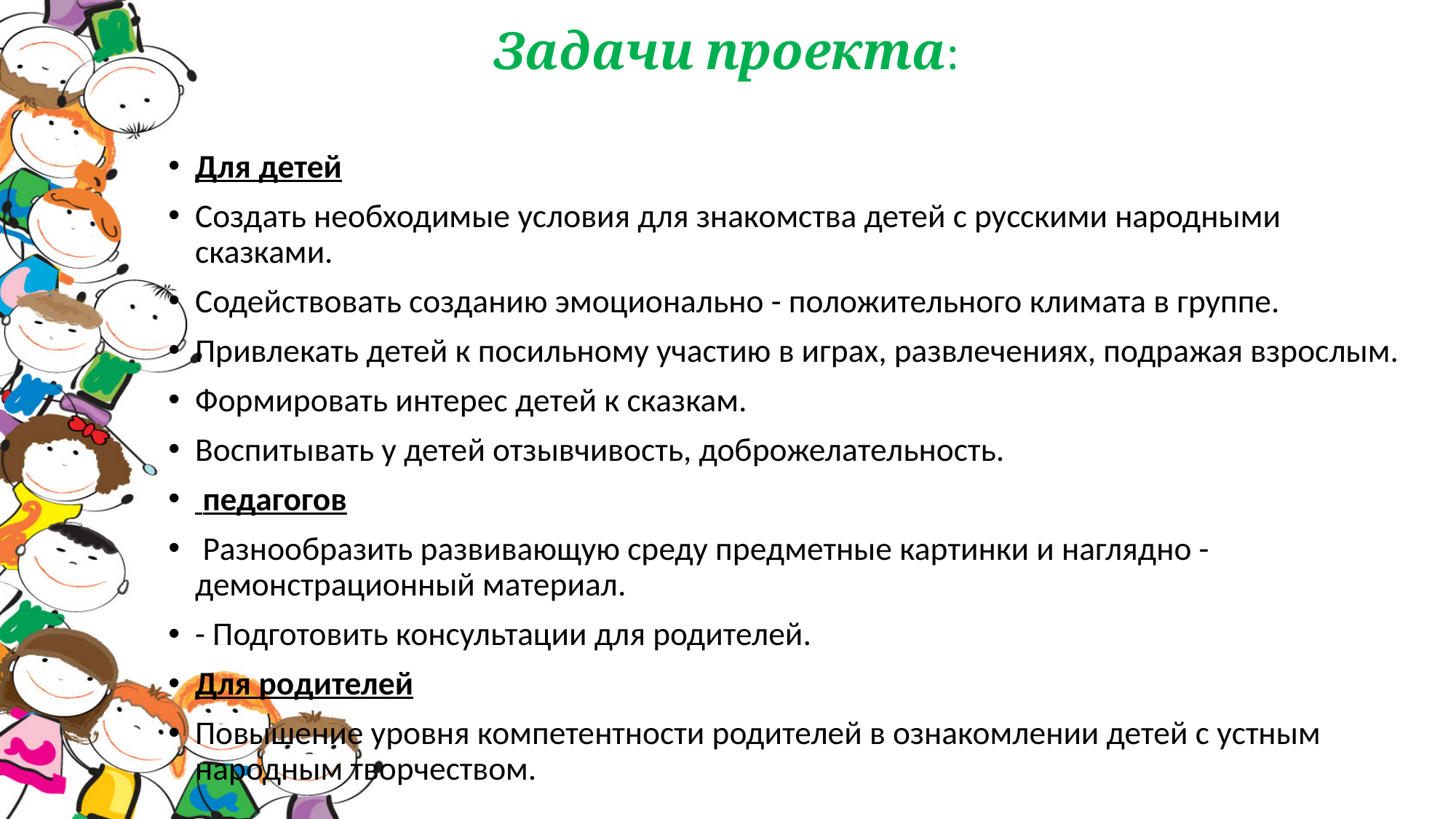

# Задачи проекта:
Для детей
Создать необходимые условия для знакомства детей с русскими народными сказками.
Содействовать созданию эмоционально - положительного климата в группе.
Привлекать детей к посильному участию в играх, развлечениях, подражая взрослым.
Формировать интерес детей к сказкам.
Воспитывать у детей отзывчивость, доброжелательность.
 педагогов
 Разнообразить развивающую среду предметные картинки и наглядно - демонстрационный материал.
- Подготовить консультации для родителей.
Для родителей
Повышение уровня компетентности родителей в ознакомлении детей с устным народным творчеством.